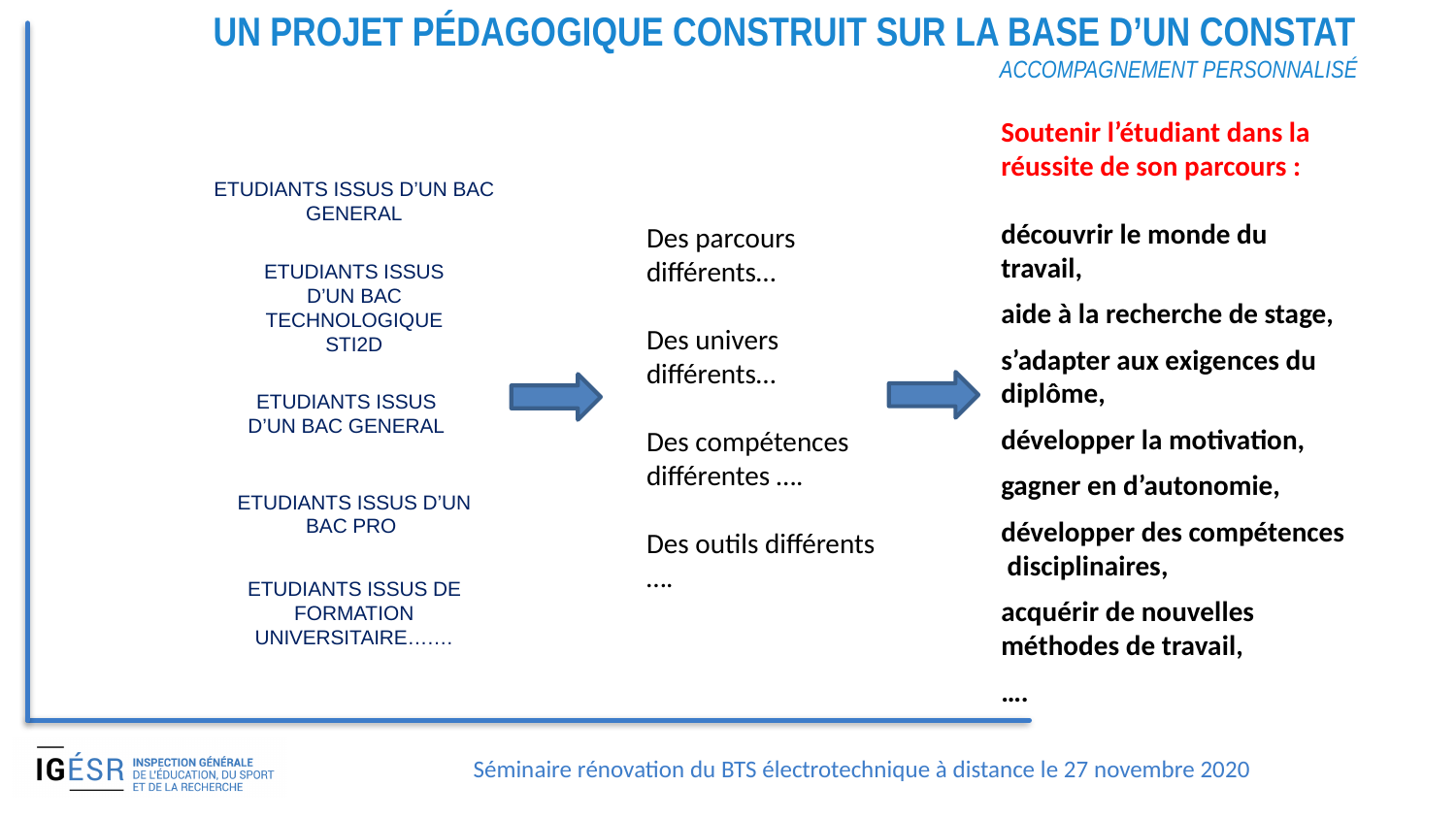

Un projet pédagogique construit sur la base d’un constat
Accompagnement personnalisé

Soutenir l’étudiant dans la réussite de son parcours :

découvrir le monde du travail,
aide à la recherche de stage,
s’adapter aux exigences du diplôme,
développer la motivation,
gagner en d’autonomie,
développer des compétences  disciplinaires,
acquérir de nouvelles méthodes de travail,
….
ETUDIANTS ISSUS D’UN BAC GENERAL
Des parcours différents…

Des univers différents…

Des compétences différentes ….

Des outils différents ….
ETUDIANTS ISSUS D’UN BAC TECHNOLOGIQUE STI2D

ETUDIANTS ISSUS D’UN BAC GENERAL
ETUDIANTS ISSUS D’UN BAC PRO
ETUDIANTS ISSUS DE FORMATION UNIVERSITAIRE….…